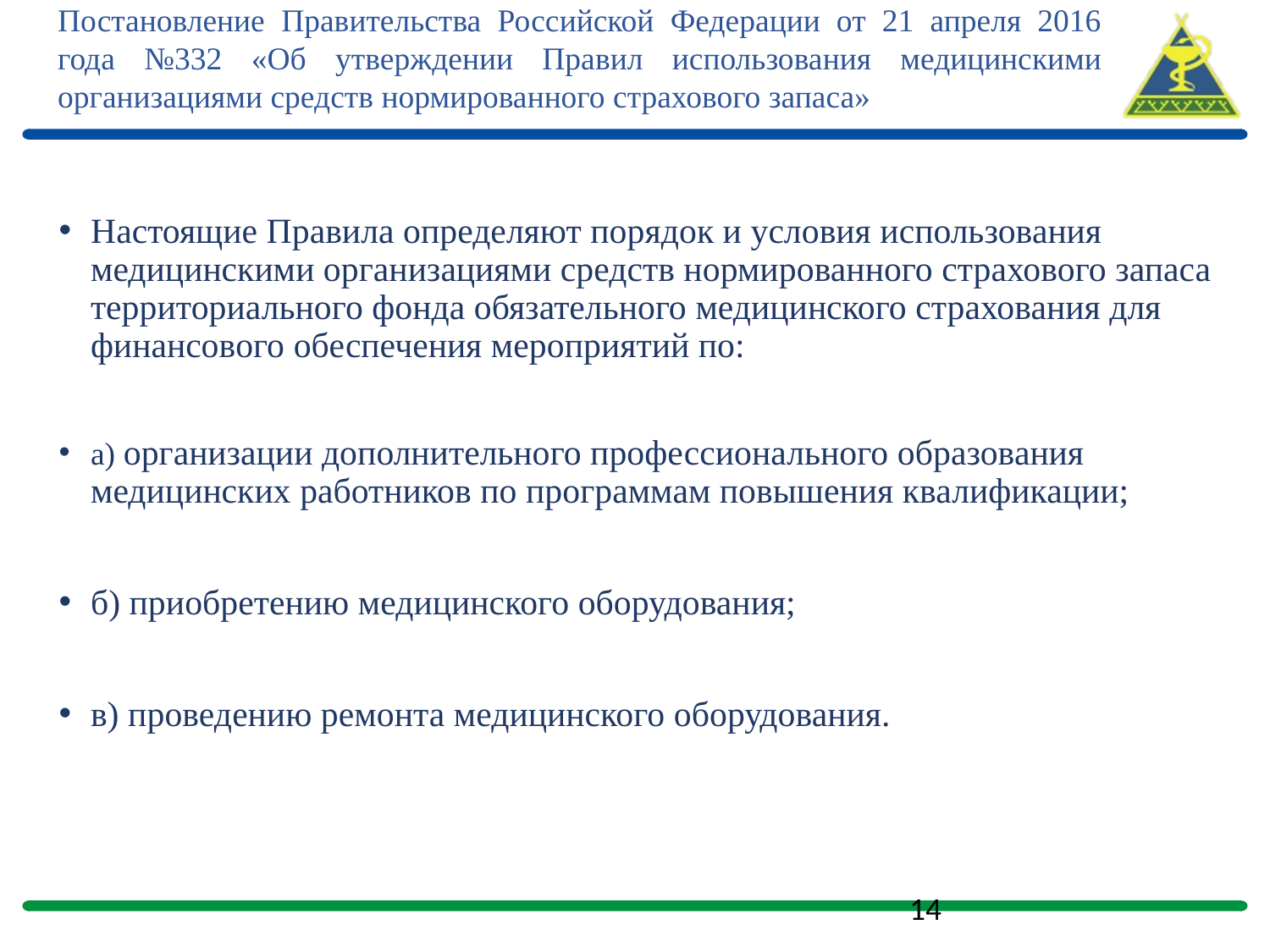

# Постановление Правительства Российской Федерации от 21 апреля 2016 года №332 «Об утверждении Правил использования медицинскими организациями средств нормированного страхового запаса»

Настоящие Правила определяют порядок и условия использования медицинскими организациями средств нормированного страхового запаса территориального фонда обязательного медицинского страхования для финансового обеспечения мероприятий по:

а) организации дополнительного профессионального образования медицинских работников по программам повышения квалификации;

б) приобретению медицинского оборудования;

в) проведению ремонта медицинского оборудования.
14